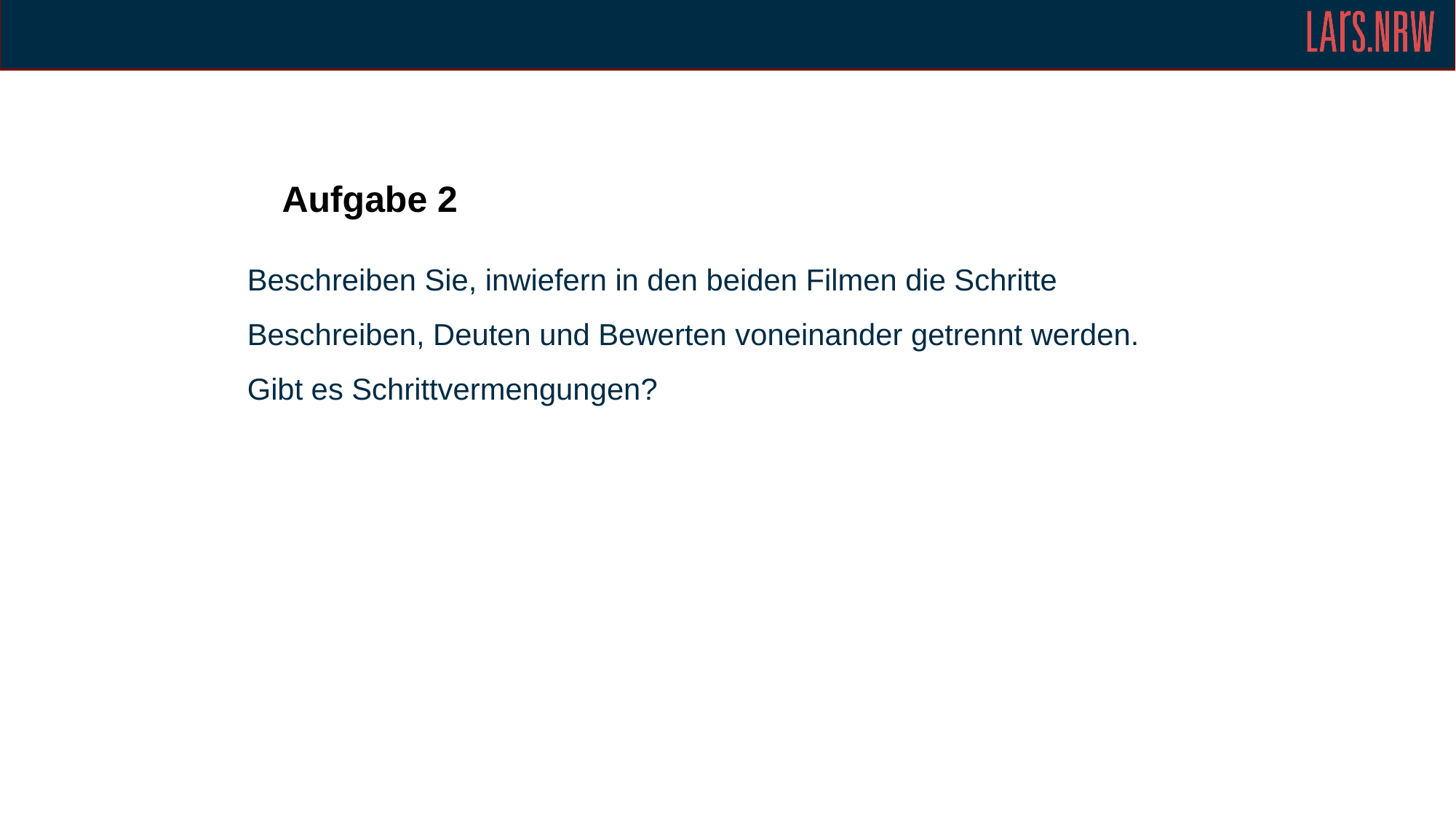

# Aufgabe 2
Beschreiben Sie, inwiefern in den beiden Filmen die Schritte Beschreiben, Deuten und Bewerten voneinander getrennt werden. Gibt es Schrittvermengungen?